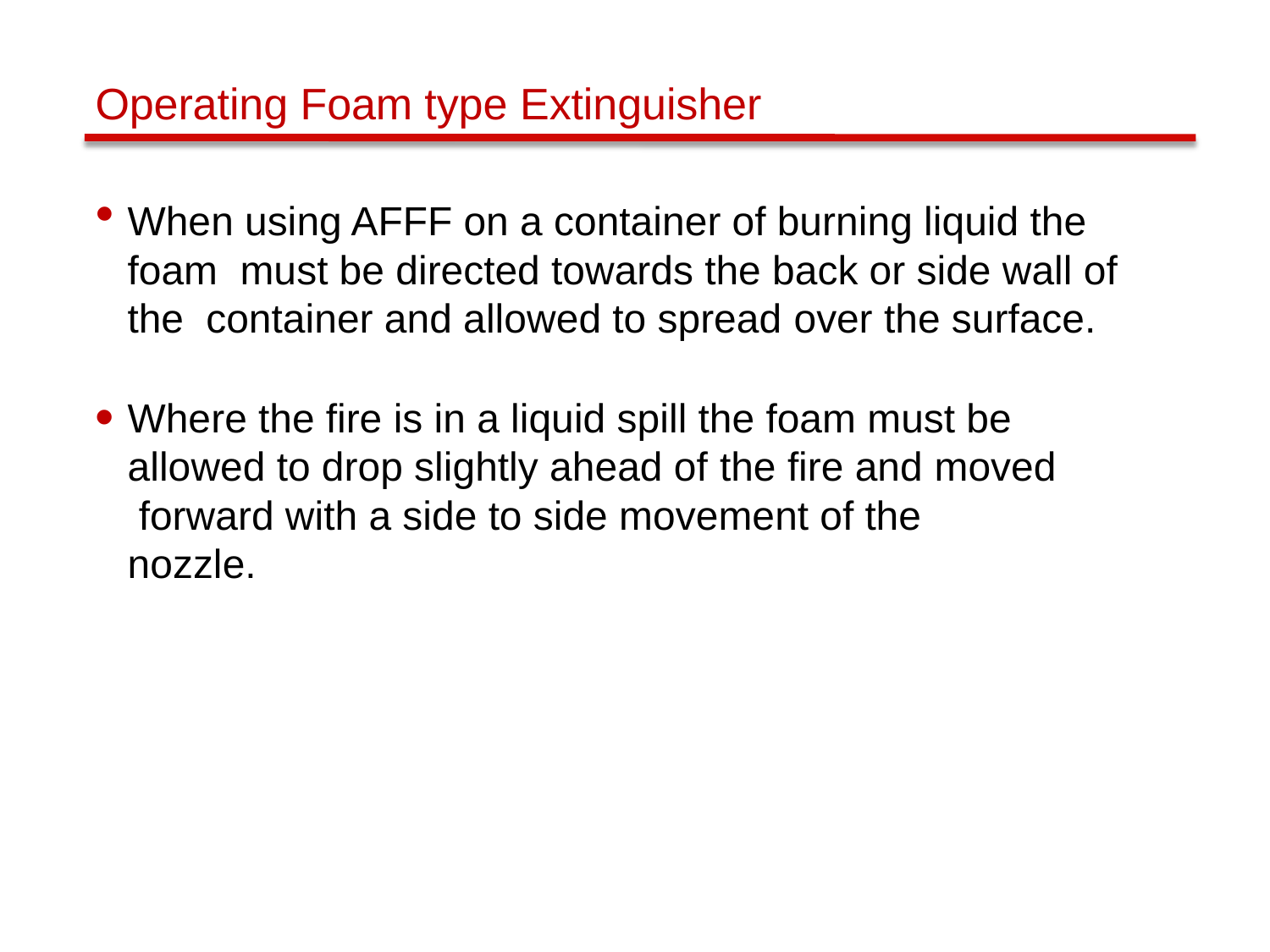

# Operating Foam type Extinguisher

When using AFFF on a container of burning liquid the foam  must be directed towards the back or side wall of the  container and allowed to spread over the surface.

Where the fire is in a liquid spill the foam must be  allowed to drop slightly ahead of the fire and moved  forward with a side to side movement of the nozzle.